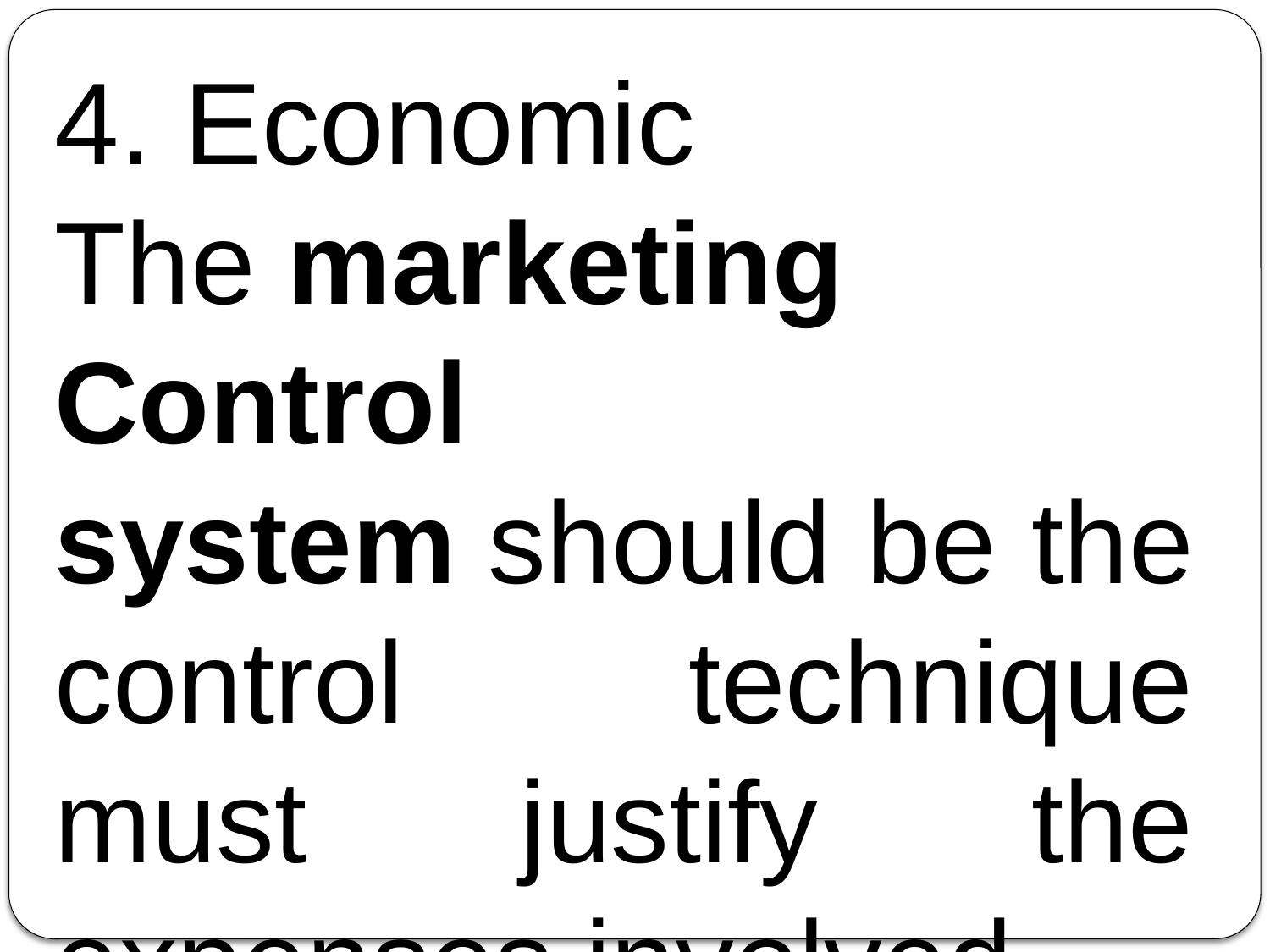

4. Economic
The marketing Control system should be the control technique must justify the expenses involved